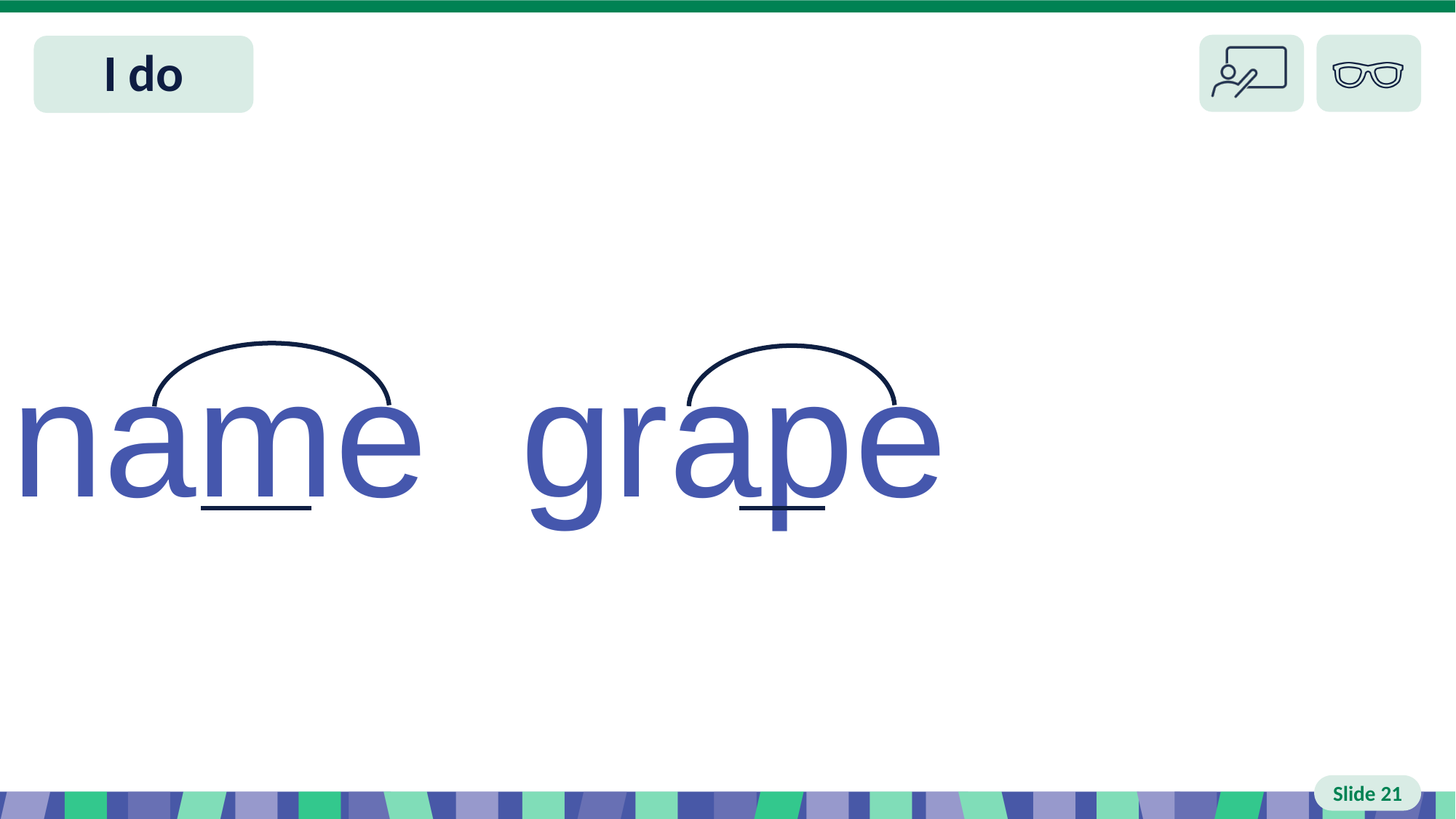

# Slide 21 I do

name  grape